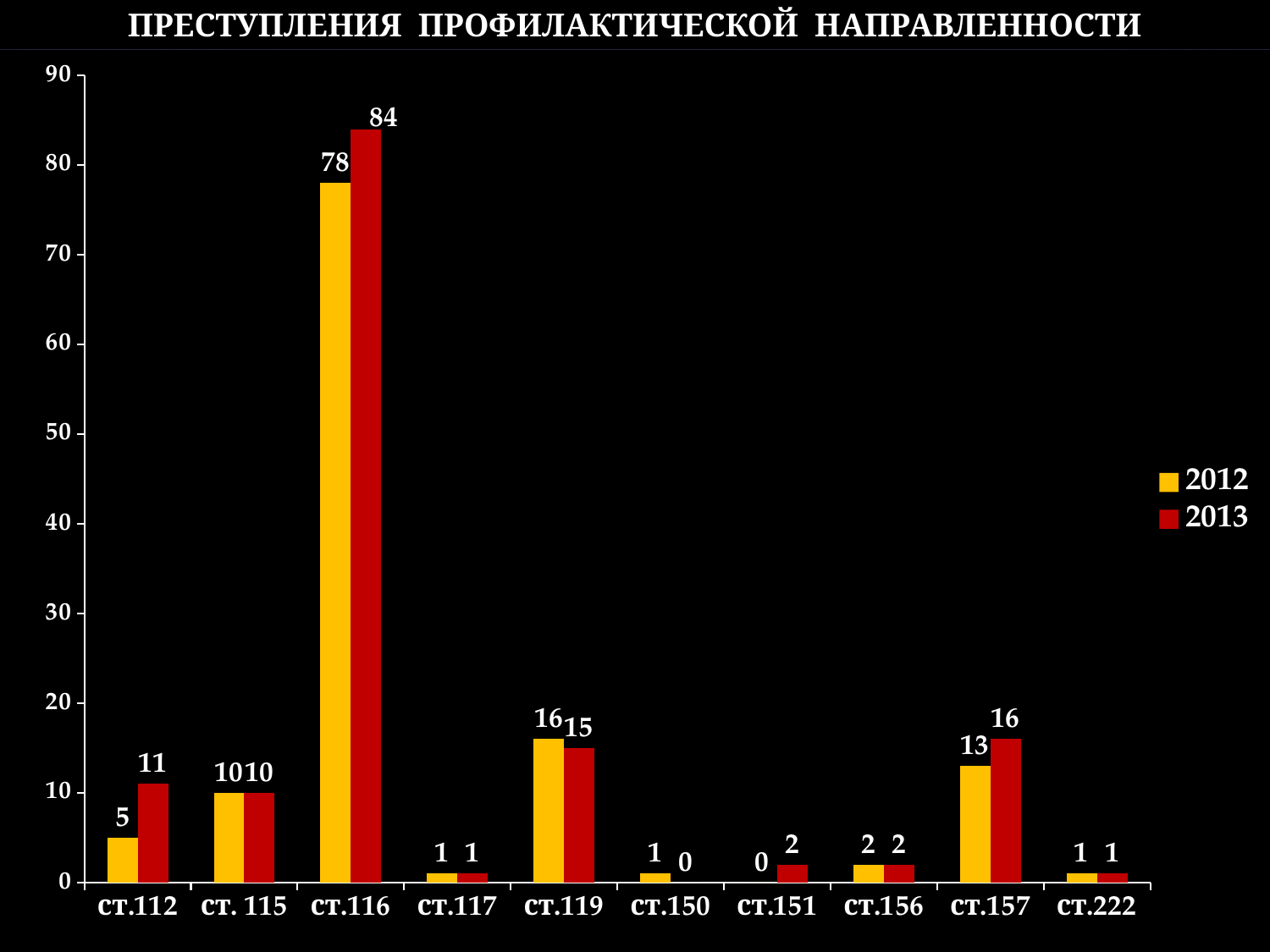

ПРЕСТУПЛЕНИЯ  ПРОФИЛАКТИЧЕСКОЙ  НАПРАВЛЕННОСТИ

### Chart

| Category | 2012 | 2013 |
|---|---|---|
| ст.112 | 5.0 | 11.0 |
| ст. 115 | 10.0 | 10.0 |
| ст.116 | 78.0 | 84.0 |
| ст.117 | 1.0 | 1.0 |
| ст.119 | 16.0 | 15.0 |
| ст.150 | 1.0 | 0.0 |
| ст.151 | 0.0 | 2.0 |
| ст.156 | 2.0 | 2.0 |
| ст.157 | 13.0 | 16.0 |
| ст.222 | 1.0 | 1.0 |